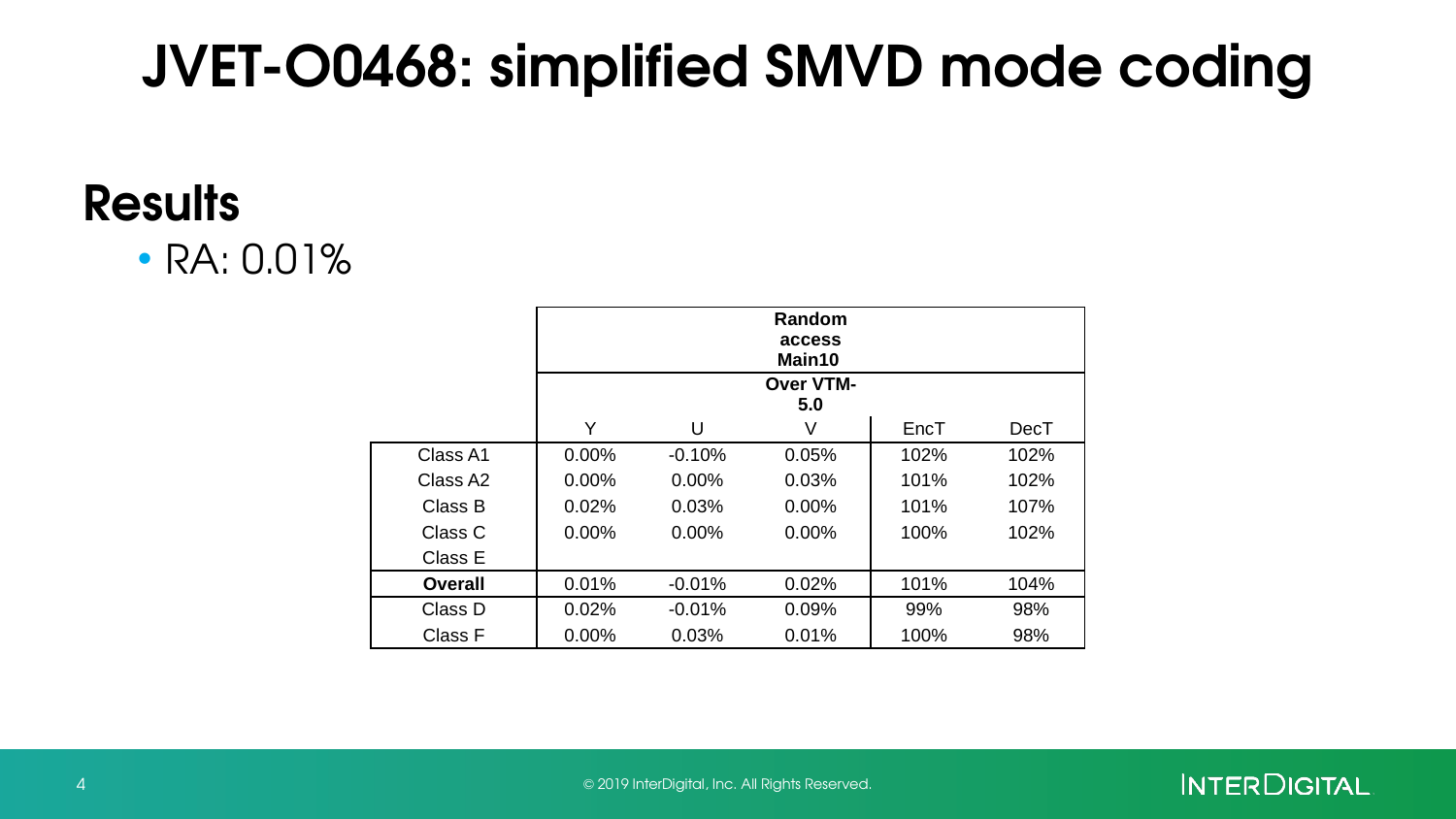

# JVET-O0468: simplified SMVD mode coding
Results
RA: 0.01%
|  |  |  | Random access Main10 |  |  |
| --- | --- | --- | --- | --- | --- |
|  |  |  | Over VTM-5.0 |  |  |
|  | Y | U | V | EncT | DecT |
| Class A1 | 0.00% | -0.10% | 0.05% | 102% | 102% |
| Class A2 | 0.00% | 0.00% | 0.03% | 101% | 102% |
| Class B | 0.02% | 0.03% | 0.00% | 101% | 107% |
| Class C | 0.00% | 0.00% | 0.00% | 100% | 102% |
| Class E |  |  |  |  |  |
| Overall | 0.01% | -0.01% | 0.02% | 101% | 104% |
| Class D | 0.02% | -0.01% | 0.09% | 99% | 98% |
| Class F | 0.00% | 0.03% | 0.01% | 100% | 98% |
4
© 2019 InterDigital, Inc. All Rights Reserved.